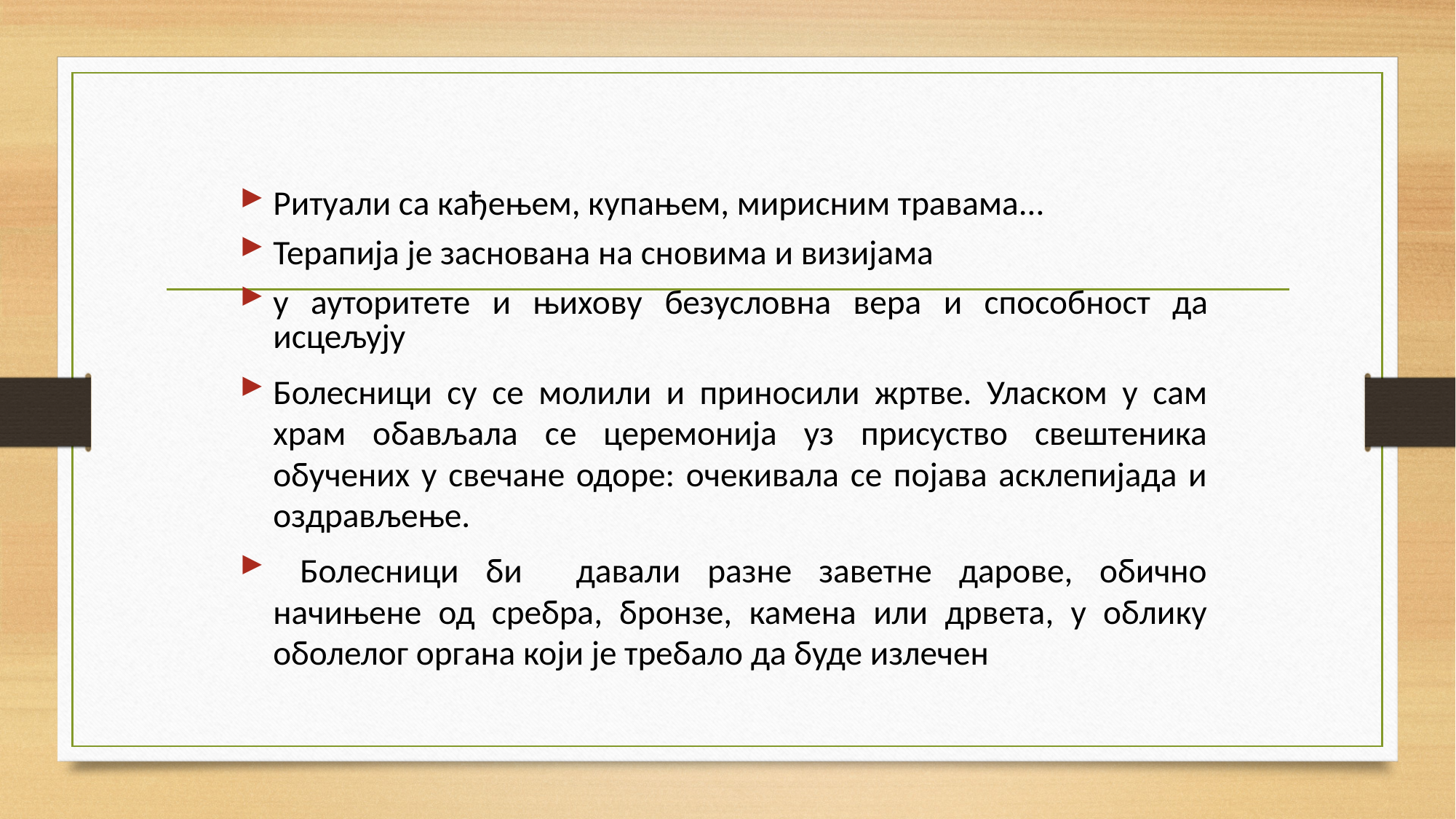

Ритуали са кађењем, купањем, мирисним травама...
Терапија је заснована на сновима и визијама
у ауторитете и њихову безусловна вера и способност да исцељују
Болесници су се молили и приносили жртве. Уласком у сам храм обављала се церемонија уз присуство свештеника обучених у свечане одоре: очекивала се појава асклепијада и оздрављење.
 Болесници би  давали разне заветне дарове, обично начињене од сребра, бронзе, камена или дрвета, у облику оболелог органа који је требало да буде излечен